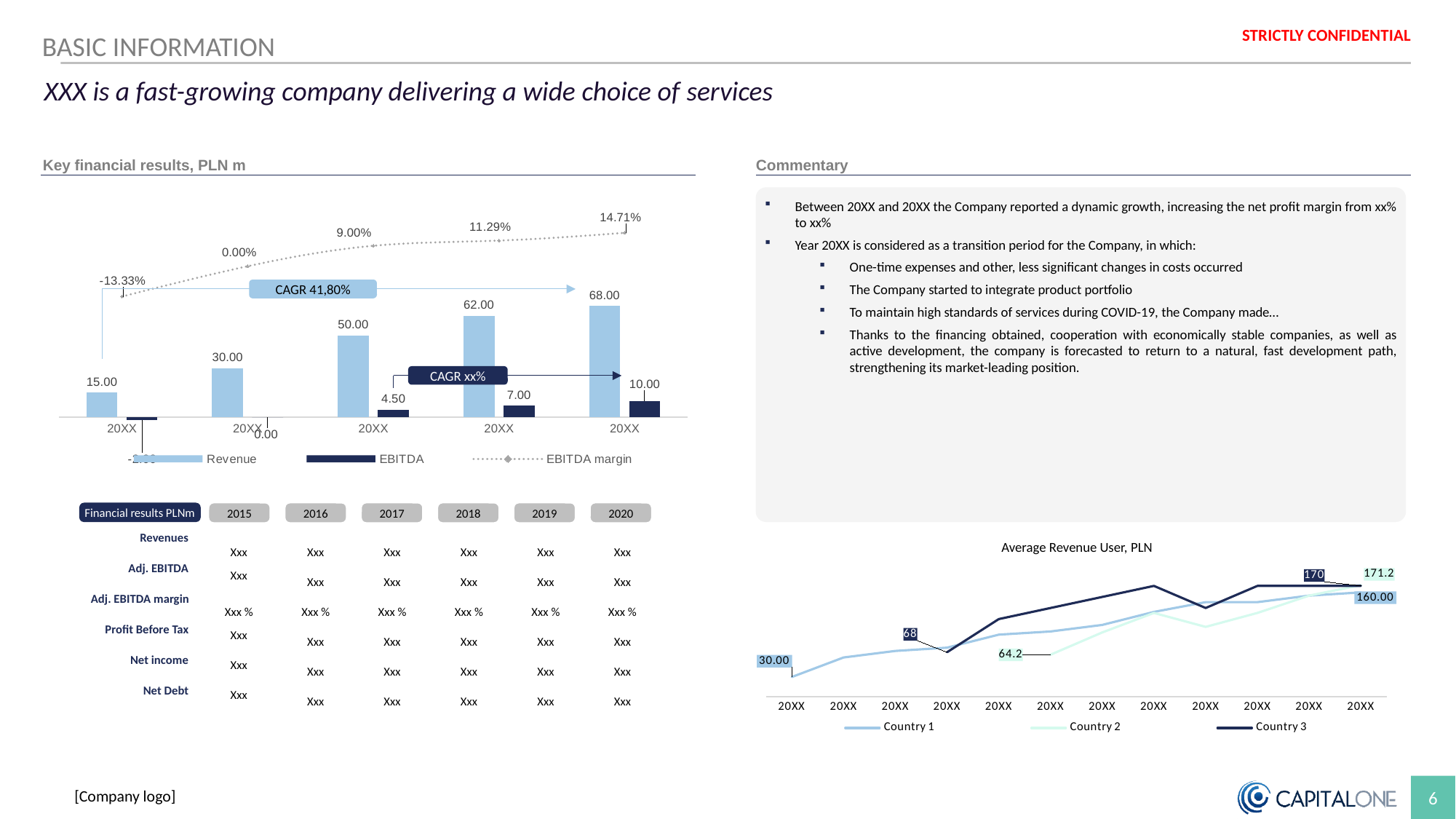

Colour palette

BASIC INFORMATION

XXX is a fast-growing company delivering a wide choice of services
Key financial results, PLN m
Commentary

Between 20XX and 20XX the Company reported a dynamic growth, increasing the net profit margin from xx% to xx%
Year 20XX is considered as a transition period for the Company, in which:
One-time expenses and other, less significant changes in costs occurred
The Company started to integrate product portfolio
To maintain high standards of services during COVID-19, the Company made…
Thanks to the financing obtained, cooperation with economically stable companies, as well as active development, the company is forecasted to return to a natural, fast development path, strengthening its market-leading position.

### Chart

| Category | Revenue | EBITDA | EBITDA margin |
|---|---|---|---|
| 20XX | 15.0 | -2.0 | -0.13333333333333333 |
| 20XX | 30.0 | 0.0 | 0.0 |
| 20XX | 50.0 | 4.5 | 0.09 |
| 20XX | 62.0 | 7.0 | 0.11290322580645161 |
| 20XX | 68.0 | 10.0 | 0.14705882352941177 |
CAGR 41,80%

CAGR xx%

Financial results PLNm
2015
2016
2017
2018
2019
2020
Revenues
Average Revenue User, PLN

### Chart

| Category | Country 1 | Country 2 | Country 3 |
|---|---|---|---|
| 20XX | 30.0 | None | None |
| 20XX | 60.0 | None | None |
| 20XX | 70.0 | None | None |
| 20XX | 75.0 | None | 68.0 |
| 20XX | 95.0 | None | 119.00000000000001 |
| 20XX | 100.0 | 64.2 | 136.0 |
| 20XX | 110.0 | 98.44000000000001 | 153.0 |
| 20XX | 130.0 | 128.4 | 170.0 |
| 20XX | 145.0 | 107.0 | 136.0 |
| 20XX | 145.0 | 128.4 | 170.0 |
| 20XX | 155.0 | 155.0 | 170.0 |
| 20XX | 160.0 | 171.20000000000002 | 170.0 |
| Xxx | Xxx | Xxx | Xxx | Xxx | Xxx |
| --- | --- | --- | --- | --- | --- |
| Xxx | Xxx | Xxx | Xxx | Xxx | Xxx |
| Xxx % | Xxx % | Xxx % | Xxx % | Xxx % | Xxx % |
| Xxx | Xxx | Xxx | Xxx | Xxx | Xxx |
| Xxx | Xxx | Xxx | Xxx | Xxx | Xxx |
| Xxx | Xxx | Xxx | Xxx | Xxx | Xxx |
Adj. EBITDA
Adj. EBITDA margin
Profit Before Tax
Net income
Net Debt